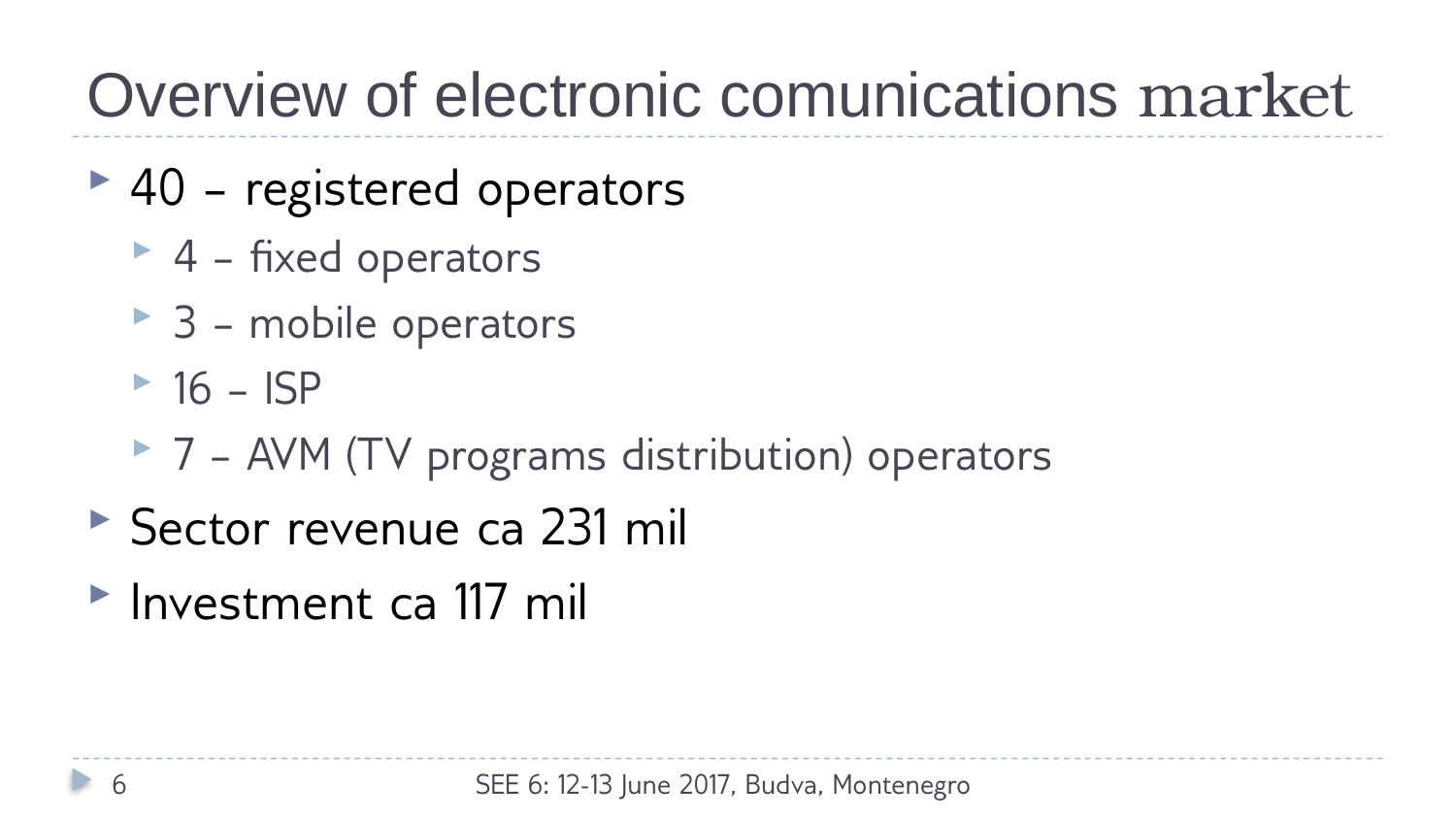

# Overview of electronic comunications market
40 – registered operators
4 – fixed operators
3 – mobile operators
16 – ISP
7 – AVM (TV programs distribution) operators
Sector revenue ca 231 mil
Investment ca 117 mil
6
SEE 6: 12-13 June 2017, Budva, Montenegro